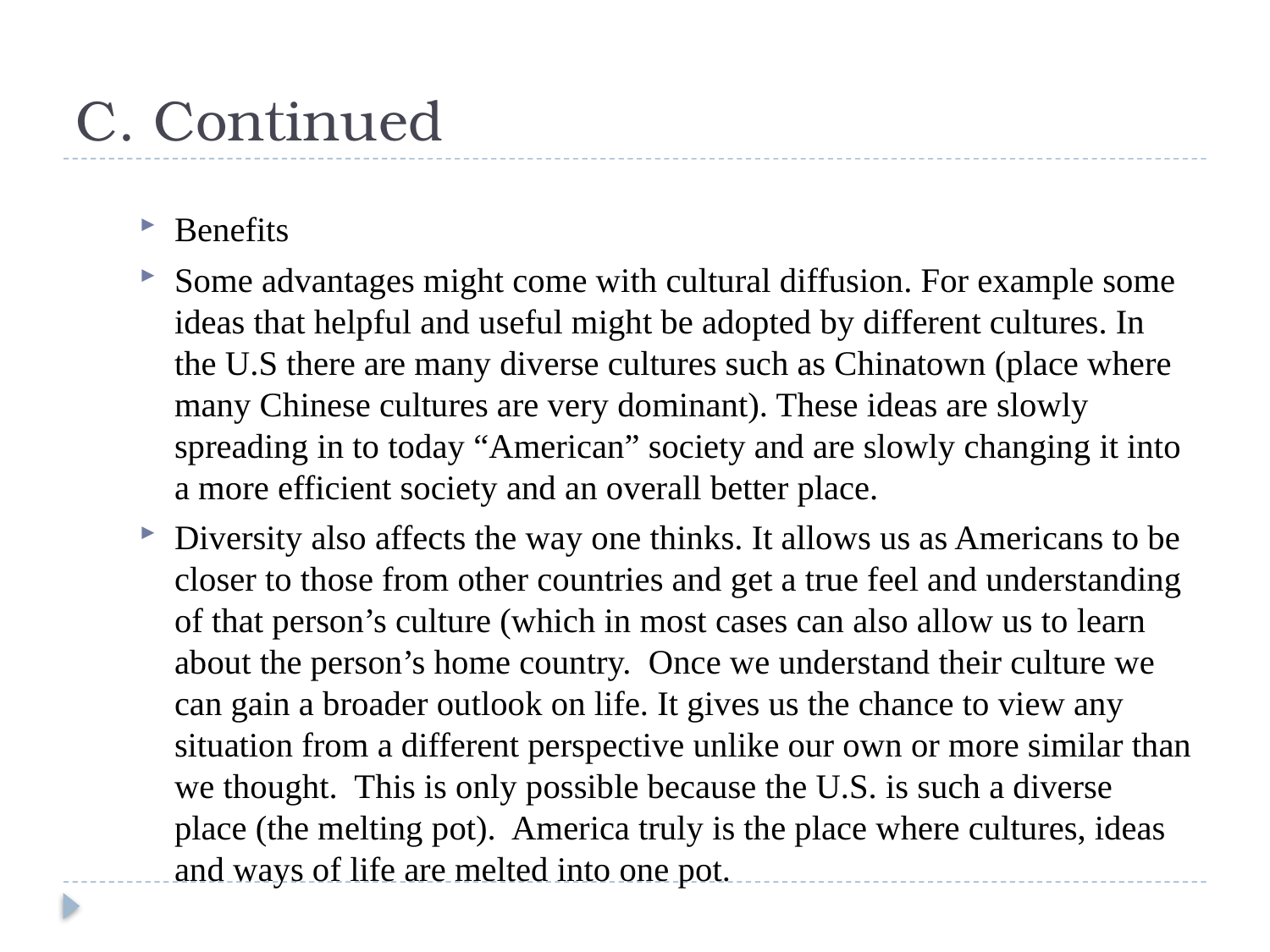

# C. Continued
Benefits
Some advantages might come with cultural diffusion. For example some ideas that helpful and useful might be adopted by different cultures. In the U.S there are many diverse cultures such as Chinatown (place where many Chinese cultures are very dominant). These ideas are slowly spreading in to today “American” society and are slowly changing it into a more efficient society and an overall better place.
Diversity also affects the way one thinks. It allows us as Americans to be closer to those from other countries and get a true feel and understanding of that person’s culture (which in most cases can also allow us to learn about the person’s home country.  Once we understand their culture we can gain a broader outlook on life. It gives us the chance to view any situation from a different perspective unlike our own or more similar than we thought.  This is only possible because the U.S. is such a diverse place (the melting pot).  America truly is the place where cultures, ideas and ways of life are melted into one pot.